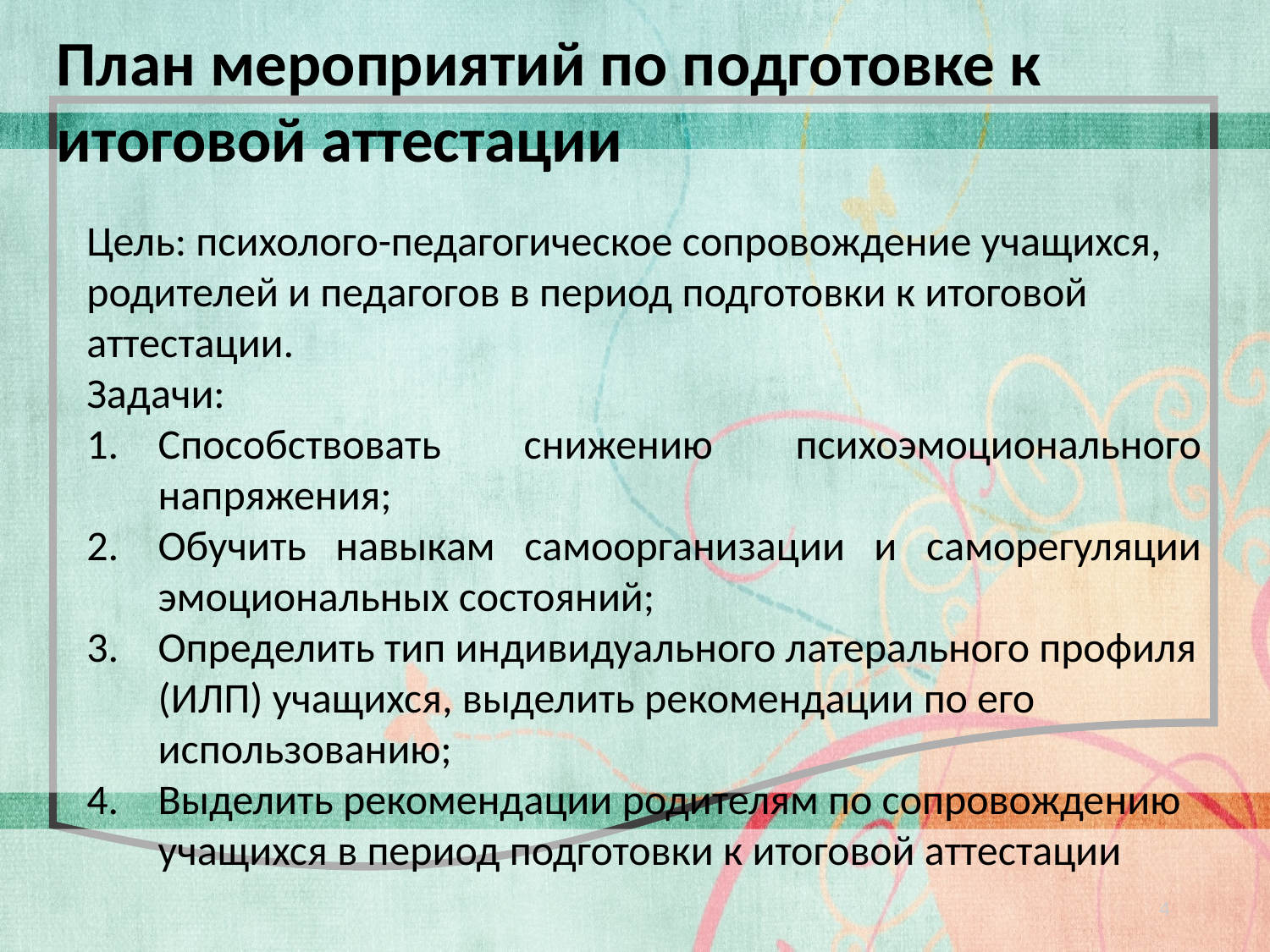

План мероприятий по подготовке к итоговой аттестации

Цель: психолого-педагогическое сопровождение учащихся,  родителей и педагогов в период подготовки к итоговой аттестации.
Задачи:
Способствовать снижению психоэмоционального напряжения;
Обучить навыкам самоорганизации и саморегуляции эмоциональных состояний;
Определить тип индивидуального латерального профиля (ИЛП) учащихся, выделить рекомендации по его использованию;
Выделить рекомендации родителям по сопровождению учащихся в период подготовки к итоговой аттестации
4